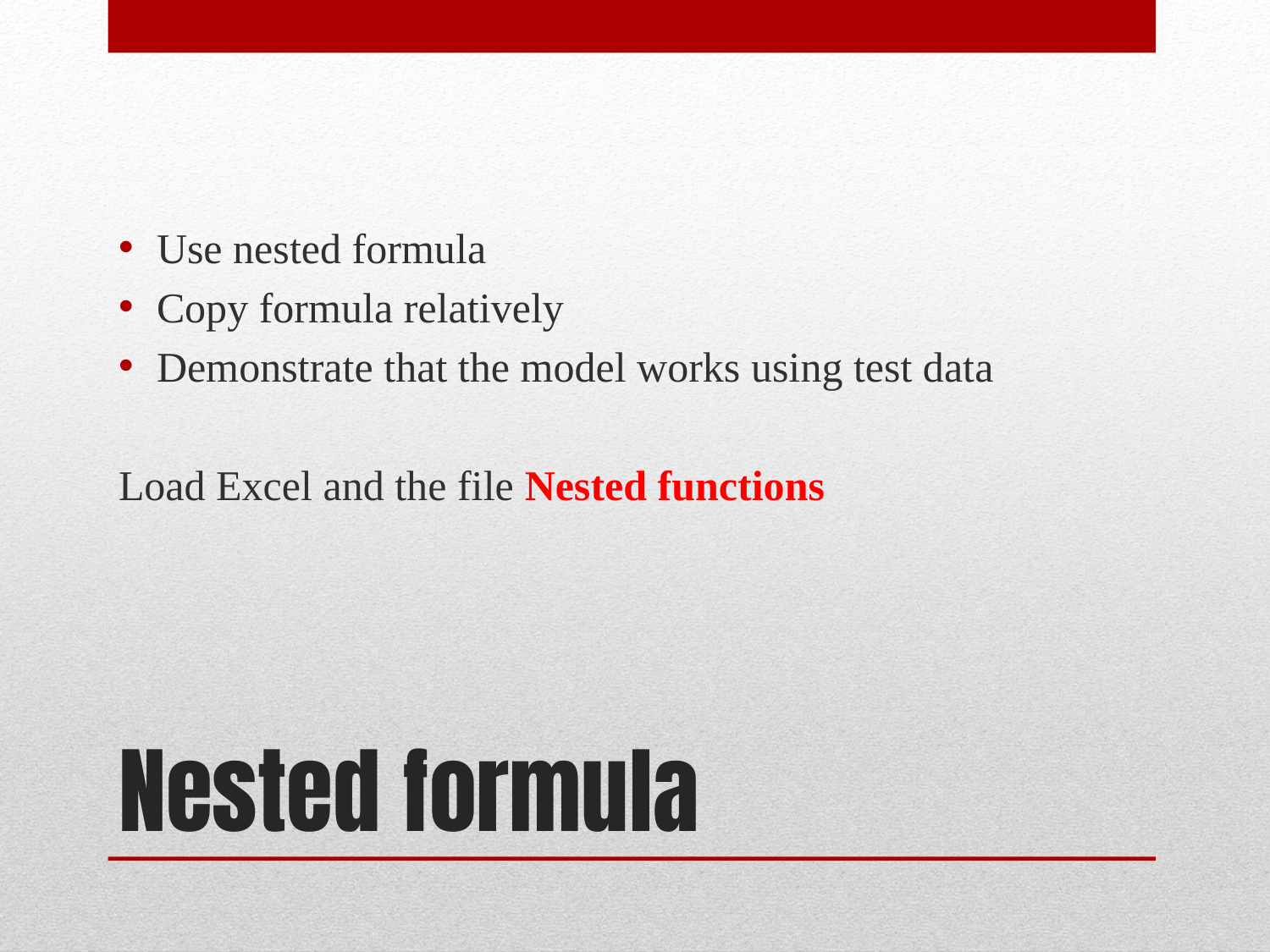

Use nested formula
Copy formula relatively
Demonstrate that the model works using test data

Load Excel and the file Nested functions
# Nested formula